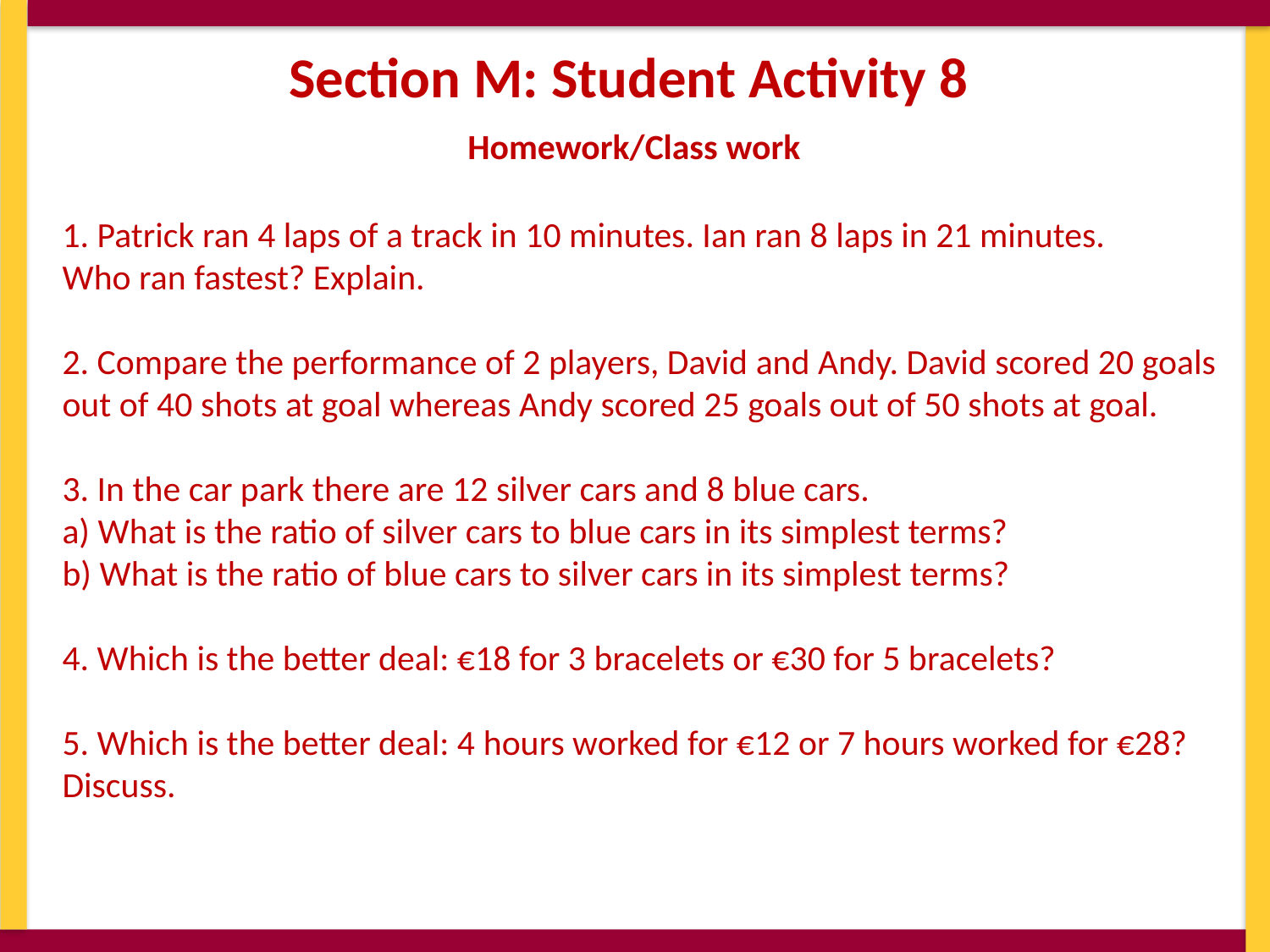

Section M: Student Activity 8
Homework/Class work
1. Patrick ran 4 laps of a track in 10 minutes. Ian ran 8 laps in 21 minutes.
Who ran fastest? Explain.

2. Compare the performance of 2 players, David and Andy. David scored 20 goals out of 40 shots at goal whereas Andy scored 25 goals out of 50 shots at goal.

3. In the car park there are 12 silver cars and 8 blue cars.
a) What is the ratio of silver cars to blue cars in its simplest terms?
b) What is the ratio of blue cars to silver cars in its simplest terms?

4. Which is the better deal: €18 for 3 bracelets or €30 for 5 bracelets?

5. Which is the better deal: 4 hours worked for €12 or 7 hours worked for €28? Discuss.